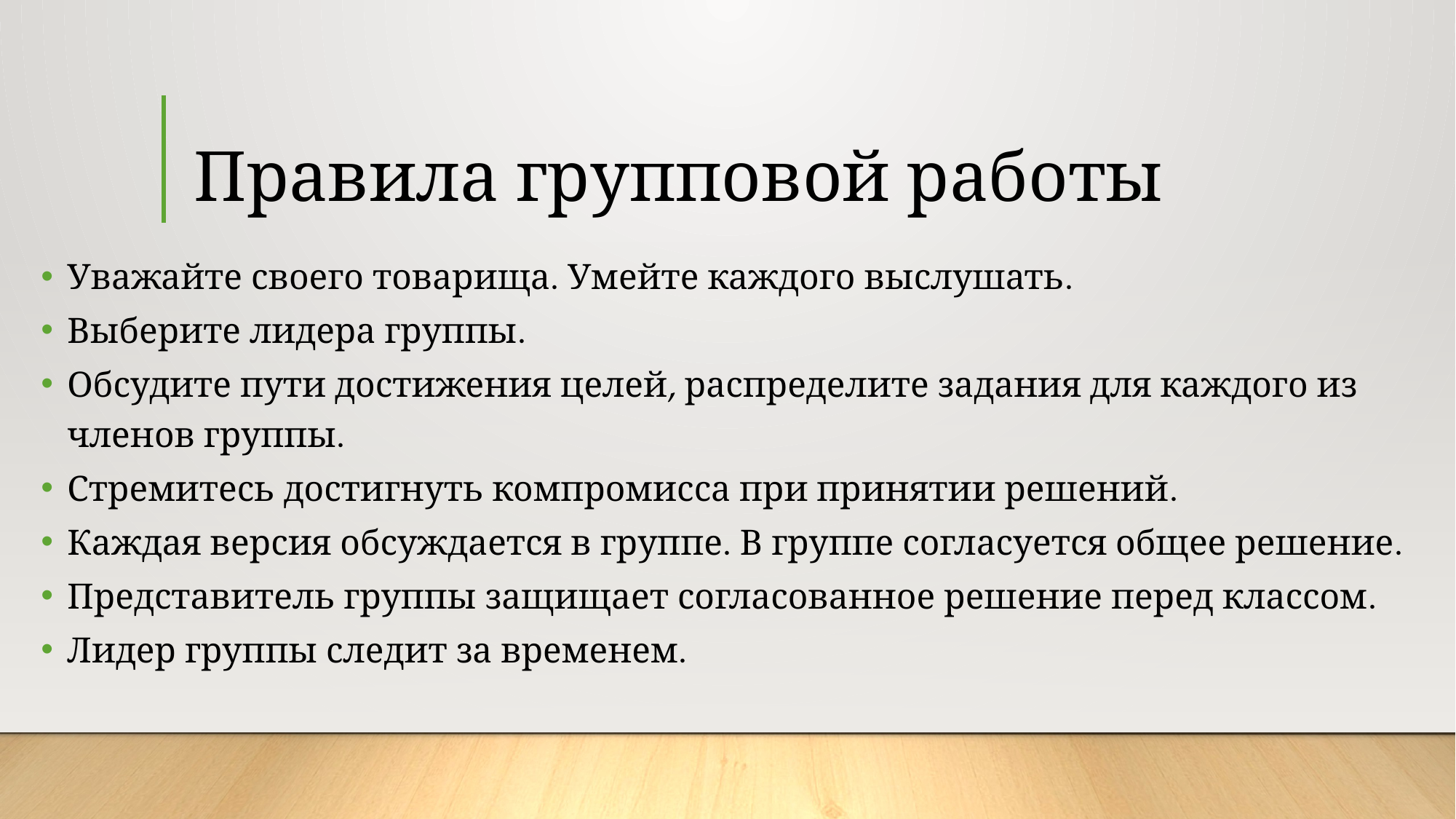

# Правила групповой работы
Уважайте своего товарища. Умейте каждого выслушать.
Выберите лидера группы.
Обсудите пути достижения целей, распределите задания для каждого из членов группы.
Стремитесь достигнуть компромисса при принятии решений.
Каждая версия обсуждается в группе. В группе согласуется общее решение.
Представитель группы защищает согласованное решение перед классом.
Лидер группы следит за временем.